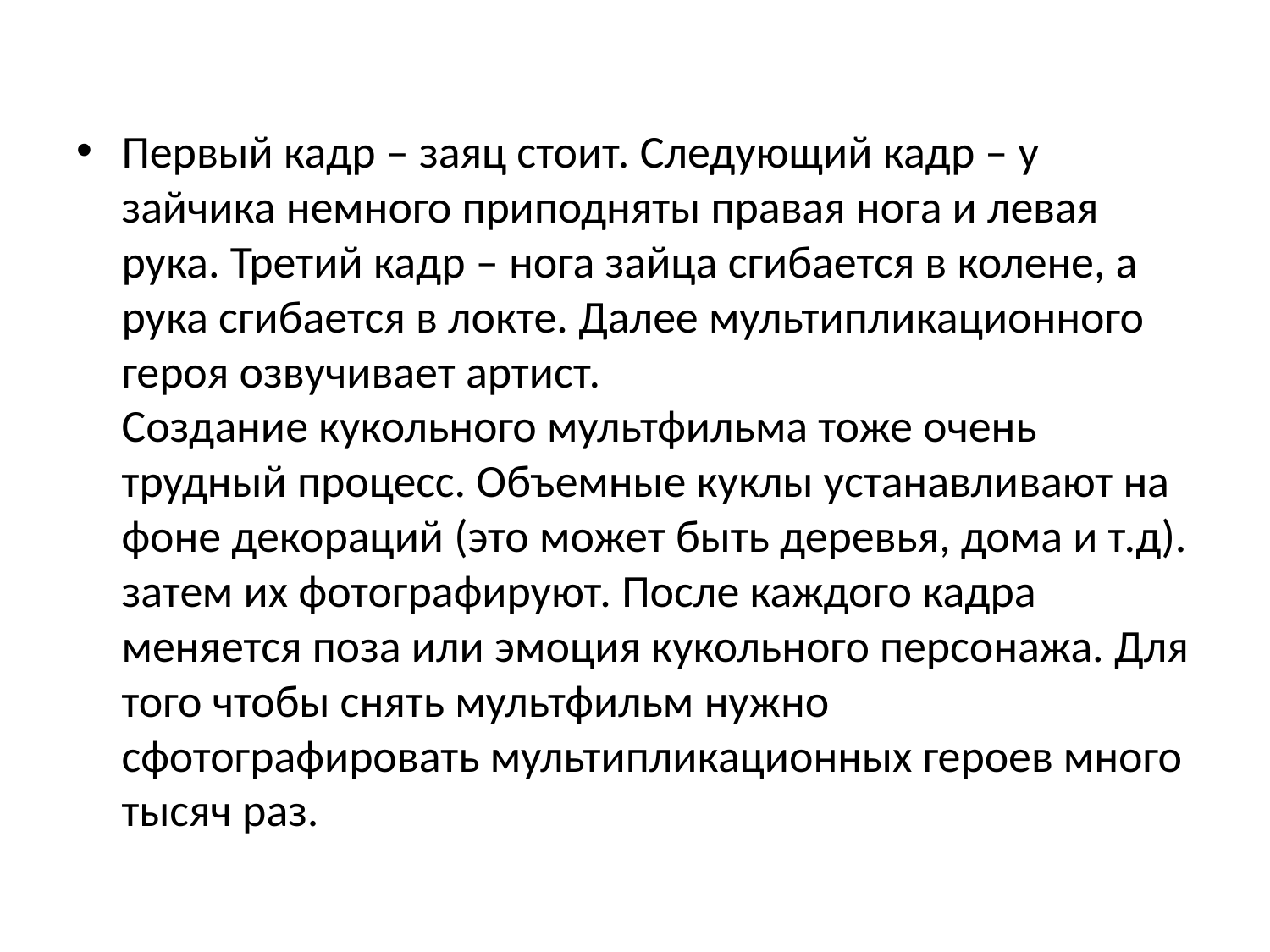

Первый кадр – заяц стоит. Следующий кадр – у зайчика немного приподняты правая нога и левая рука. Третий кадр – нога зайца сгибается в колене, а рука сгибается в локте. Далее мультипликационного героя озвучивает артист. 
Создание кукольного мультфильма тоже очень трудный процесс. Объемные куклы устанавливают на фоне декораций (это может быть деревья, дома и т.д). затем их фотографируют. После каждого кадра меняется поза или эмоция кукольного персонажа. Для того чтобы снять мультфильм нужно сфотографировать мультипликационных героев много тысяч раз.